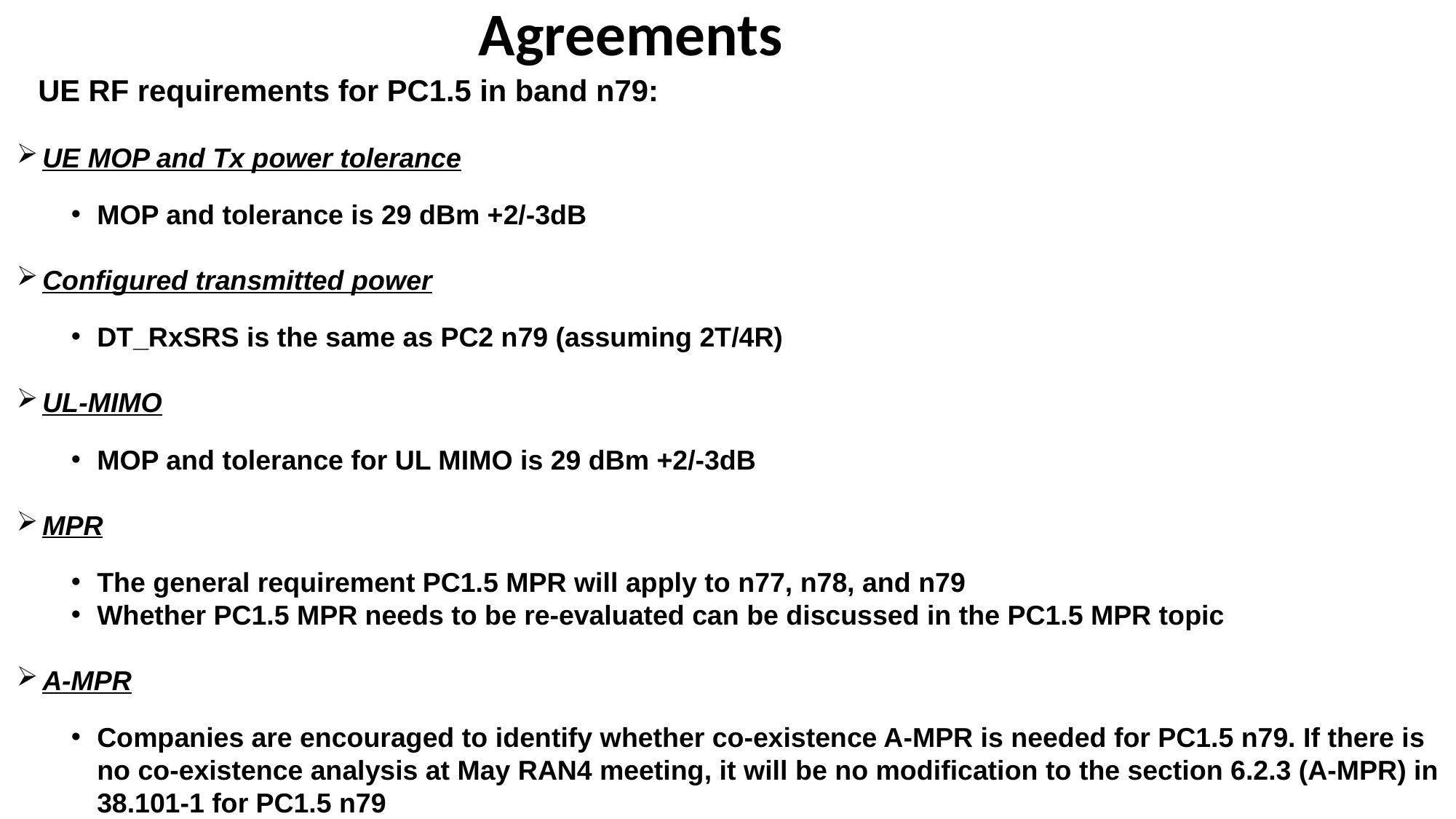

Agreements
      UE RF requirements for PC1.5 in band n79:

UE MOP and Tx power tolerance
MOP and tolerance is 29 dBm +2/-3dB

Configured transmitted power
DT_RxSRS is the same as PC2 n79 (assuming 2T/4R)

UL-MIMO
MOP and tolerance for UL MIMO is 29 dBm +2/-3dB

MPR
The general requirement PC1.5 MPR will apply to n77, n78, and n79
Whether PC1.5 MPR needs to be re-evaluated can be discussed in the PC1.5 MPR topic

A-MPR
Companies are encouraged to identify whether co-existence A-MPR is needed for PC1.5 n79. If there is no co-existence analysis at May RAN4 meeting, it will be no modification to the section 6.2.3 (A-MPR) in 38.101-1 for PC1.5 n79